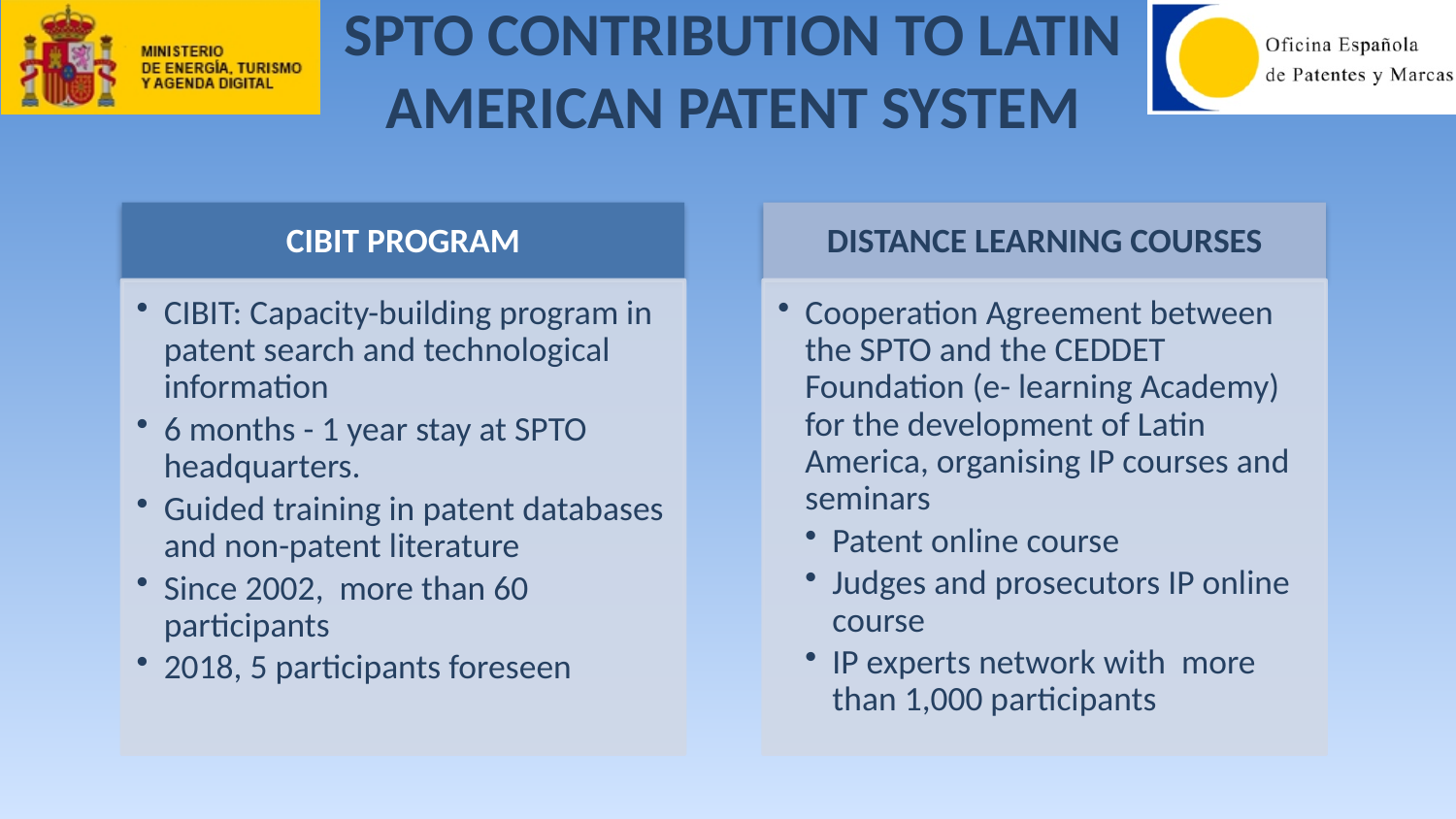

# SPTO CONTRIBUTION TO LATIN AMERICAN PATENT SYSTEM
CIBIT PROGRAM
CIBIT: Capacity-building program in patent search and technological information
6 months - 1 year stay at SPTO headquarters.
Guided training in patent databases and non-patent literature
Since 2002,  more than 60 participants
2018, 5 participants foreseen
DISTANCE LEARNING COURSES
Cooperation Agreement between the SPTO and the CEDDET Foundation (e- learning Academy) for the development of Latin America, organising IP courses and seminars
Patent online course
Judges and prosecutors IP online course
IP experts network with  more than 1,000 participants